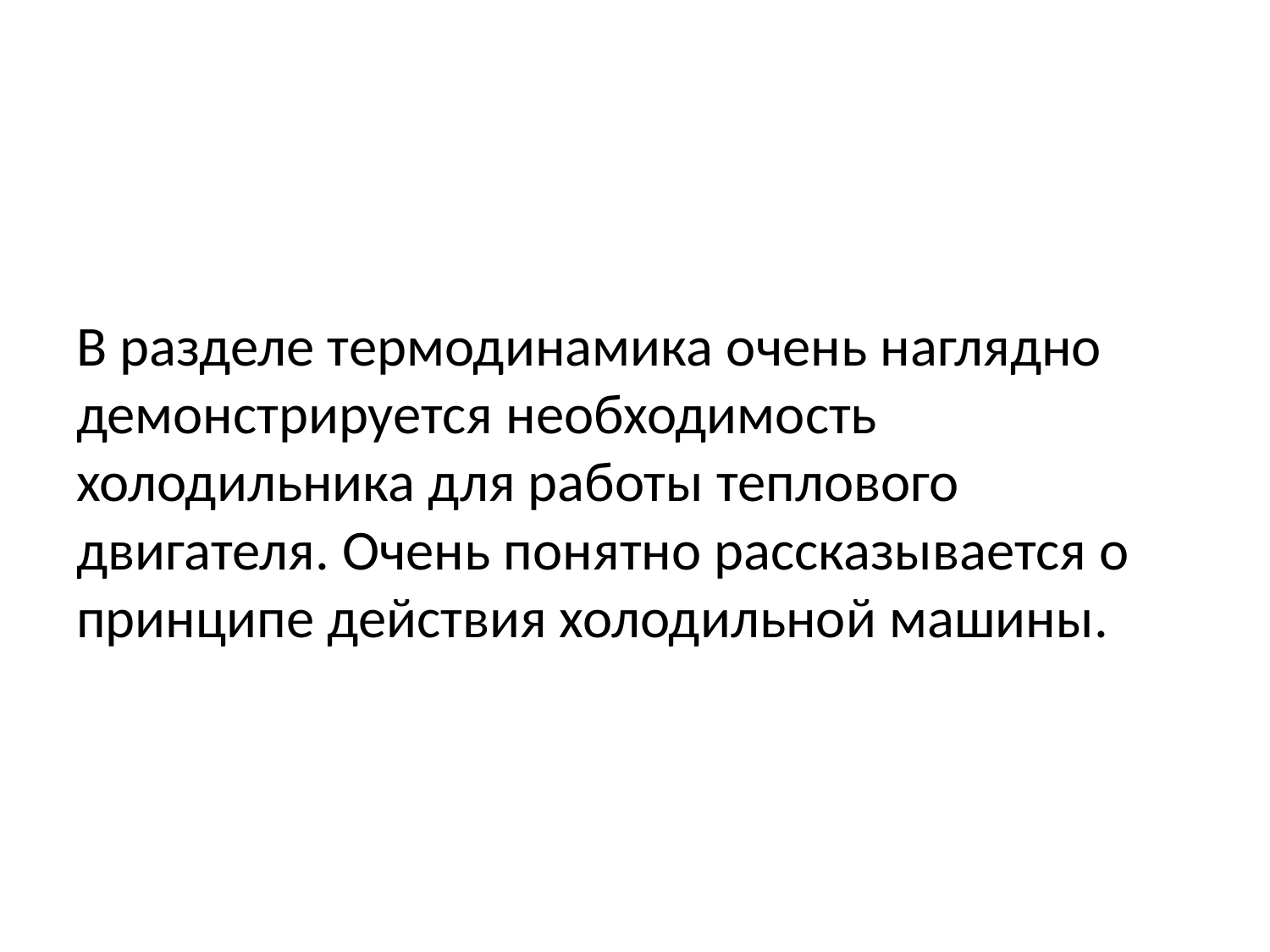

# В разделе термодинамика очень наглядно демонстрируется необходимость холодильника для работы теплового двигателя. Очень понятно рассказывается о принципе действия холодильной машины.